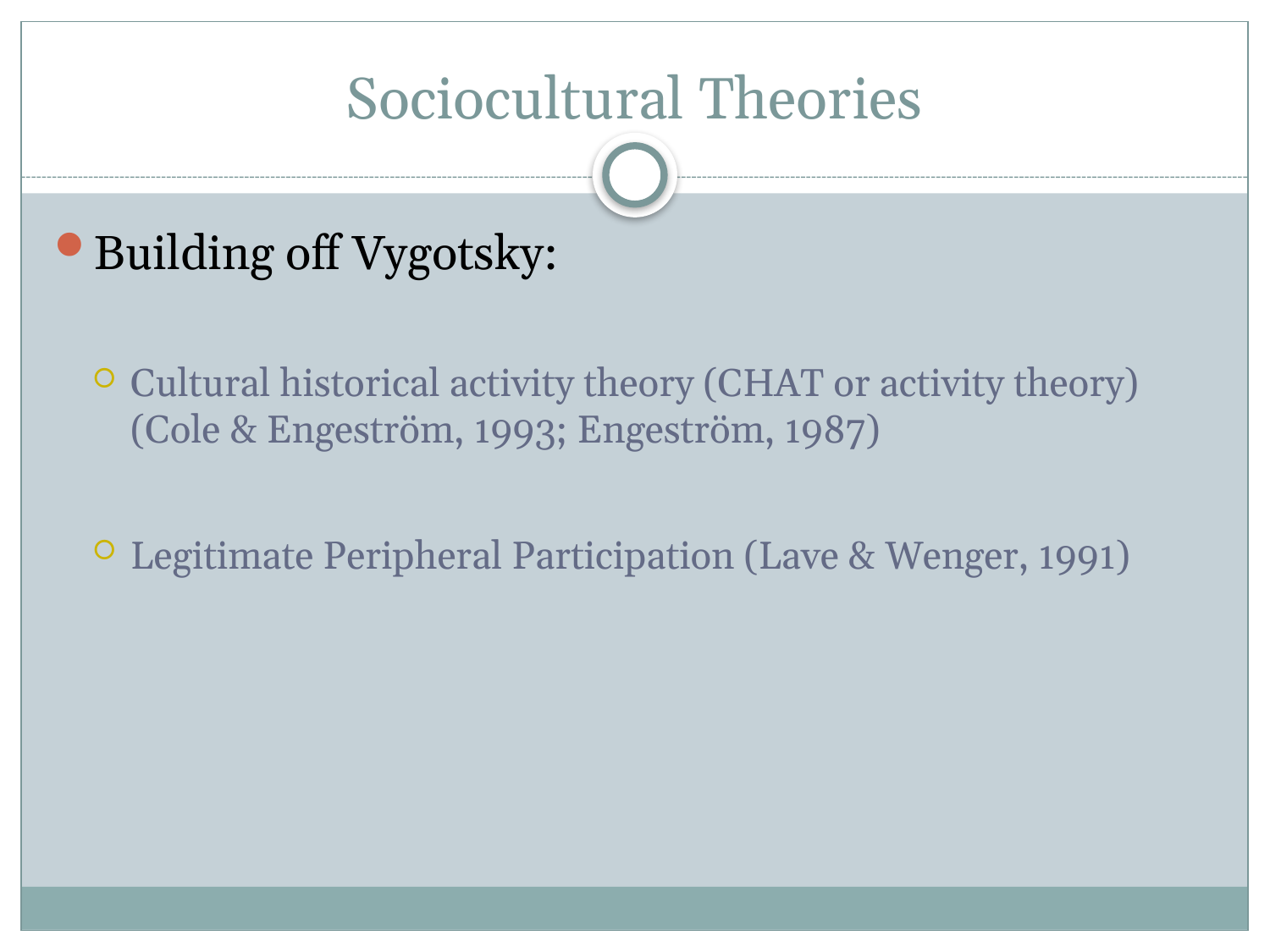

# Sociocultural Theories
Building off Vygotsky:

Cultural historical activity theory (CHAT or activity theory) (Cole & Engeström, 1993; Engeström, 1987)

Legitimate Peripheral Participation (Lave & Wenger, 1991)